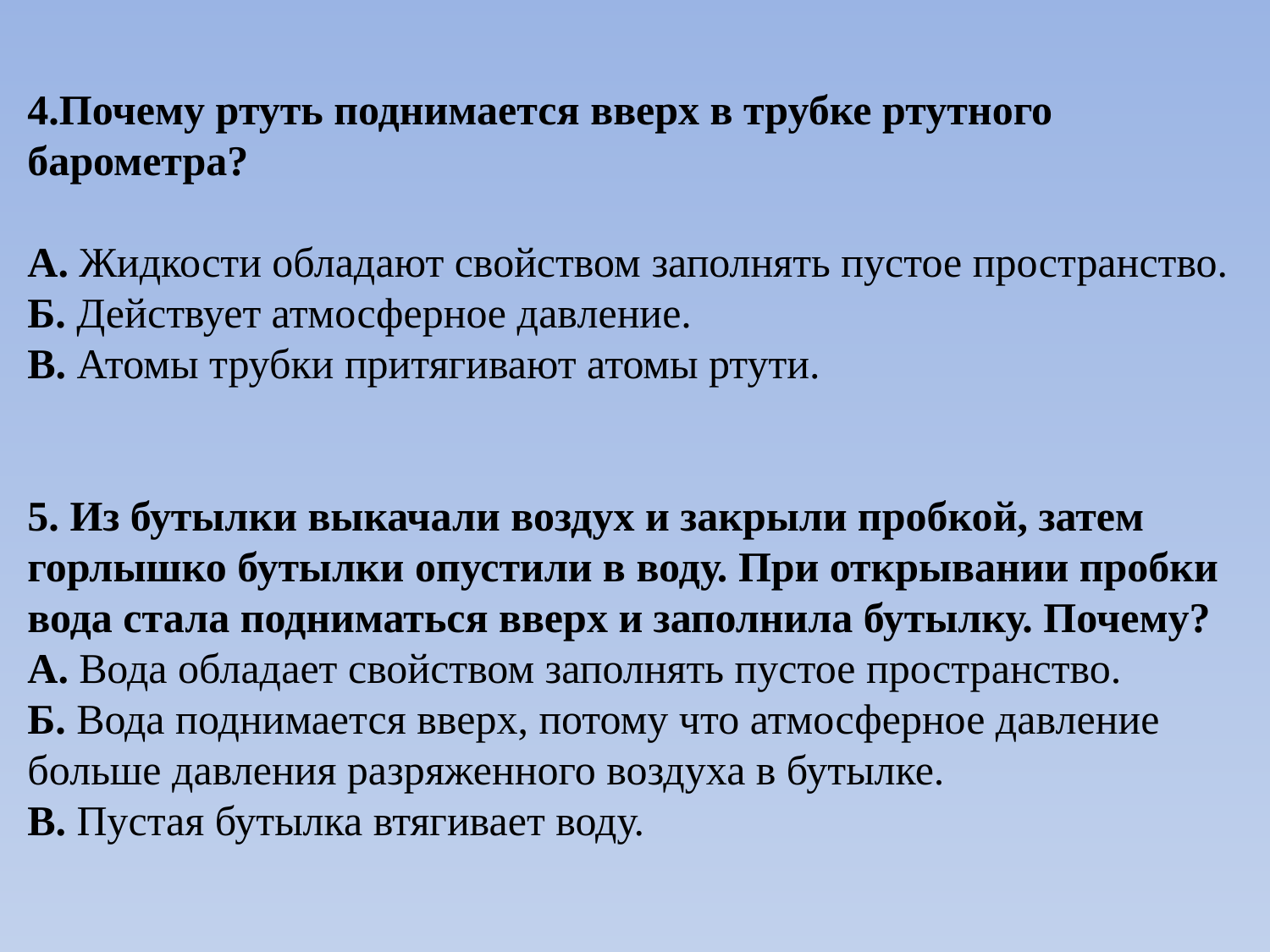

4.Почему ртуть поднимается вверх в трубке ртутного барометра?
А. Жидкости обладают свойством заполнять пустое пространство.
Б. Действует атмосферное давление.
В. Атомы трубки притягивают атомы ртути.

5. Из бутылки выкачали воздух и закрыли пробкой, затем горлышко бутылки опустили в воду. При открывании пробки вода стала подниматься вверх и заполнила бутылку. Почему?
А. Вода обладает свойством заполнять пустое пространство.
Б. Вода поднимается вверх, потому что атмосферное давление больше давления разряженного воздуха в бутылке.
В. Пустая бутылка втягивает воду.